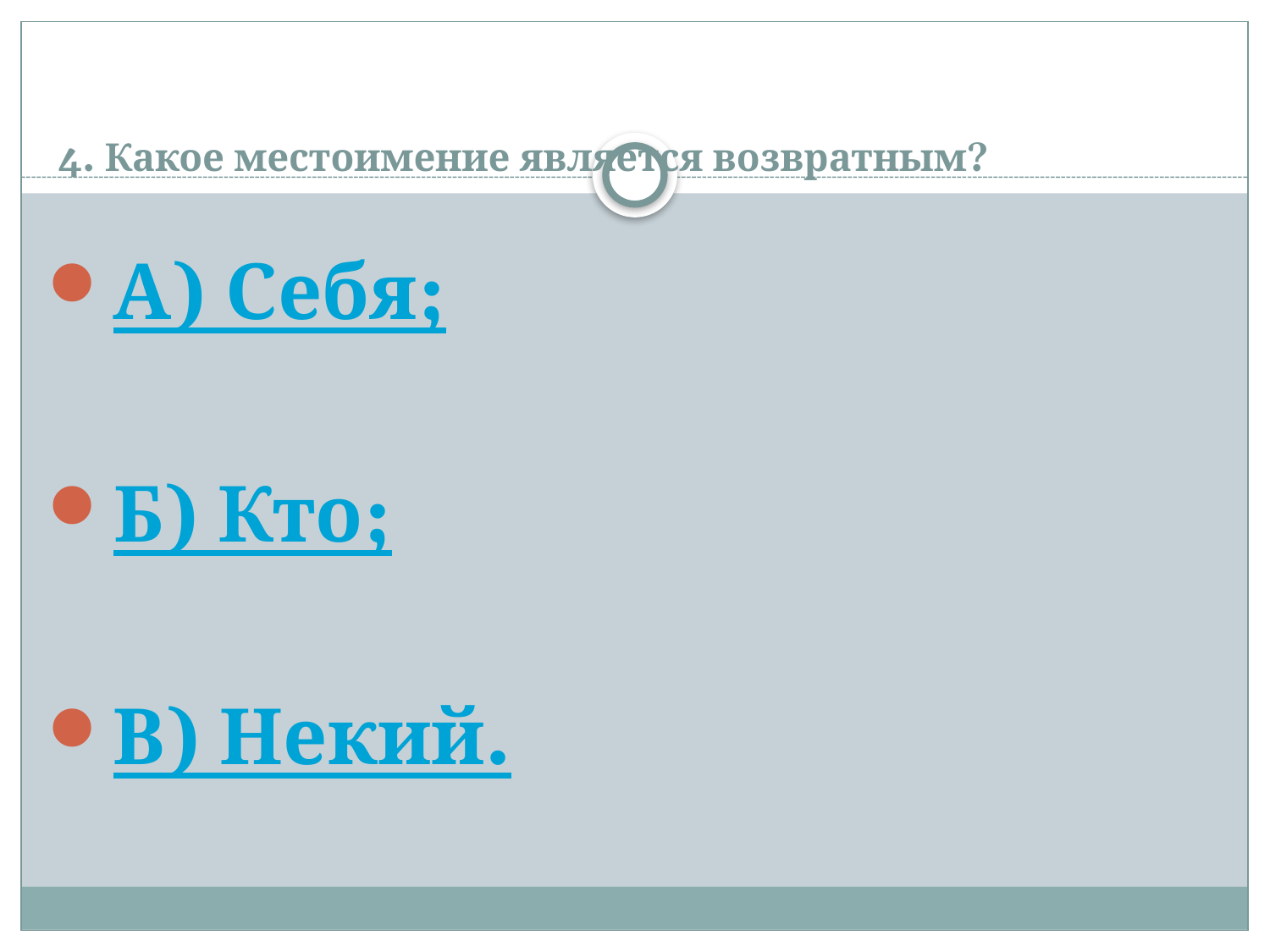

# 4. Какое местоимение является возвратным?
А) Себя;

Б) Кто;

В) Некий.